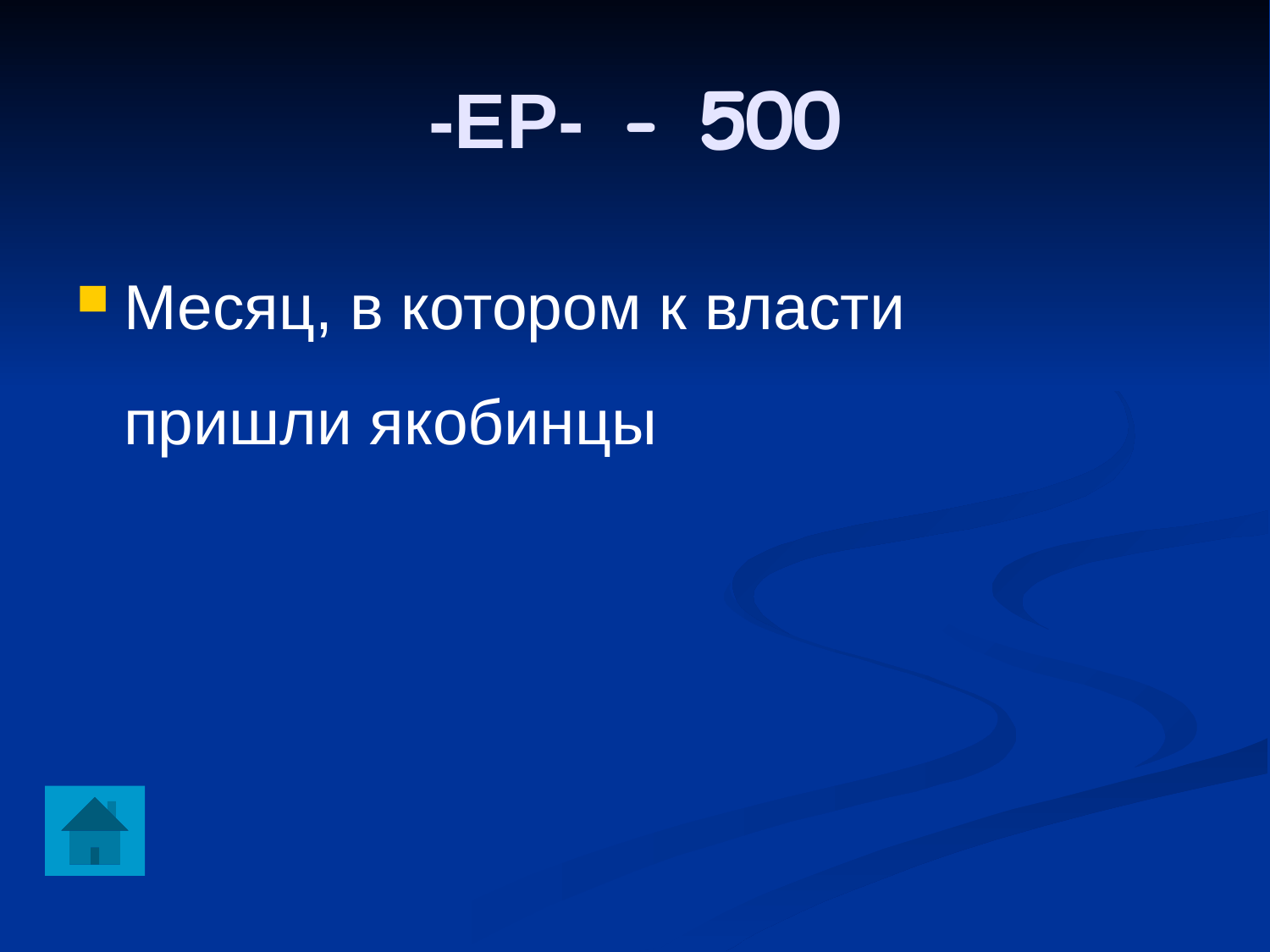

-ЕР- - 500
Месяц, в котором к власти пришли якобинцы